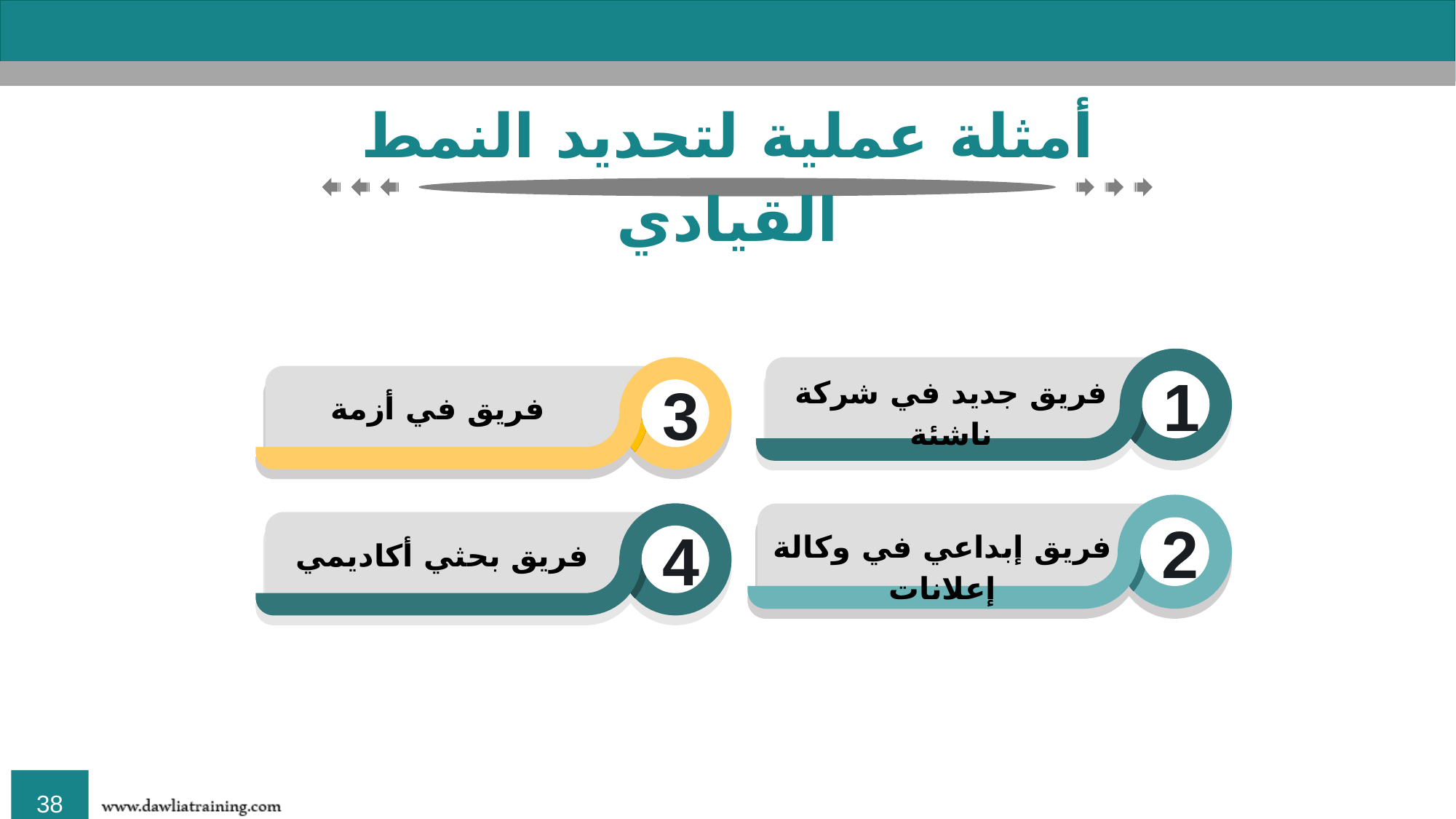

أمثلة عملية لتحديد النمط القيادي

1

فريق جديد في شركة ناشئة

3

فريق في أزمة

2

فريق إبداعي في وكالة إعلانات

4

فريق بحثي أكاديمي